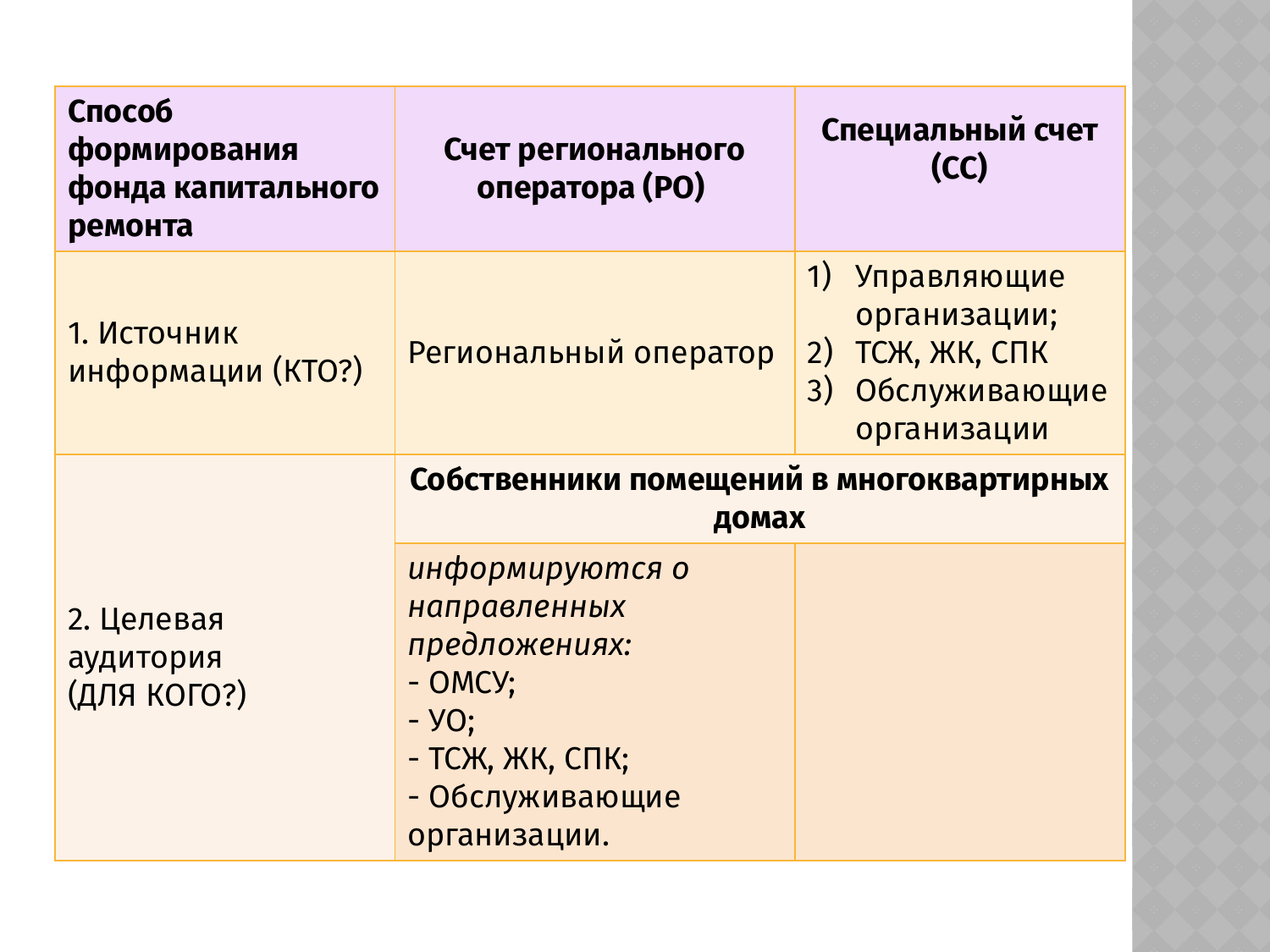

| Способ формирования фонда капитального ремонта | Счет регионального оператора (РО) | Специальный счет (СС) |
| --- | --- | --- |
| 1. Источник информации (КТО?) | Региональный оператор | Управляющие организации; ТСЖ, ЖК, СПК Обслуживающие организации |
| 2. Целевая аудитория (ДЛЯ КОГО?) | Собственники помещений в многоквартирных домах |  |
|  | информируются о направленных предложениях: - ОМСУ; - УО; - ТСЖ, ЖК, СПК; - Обслуживающие организации. |  |